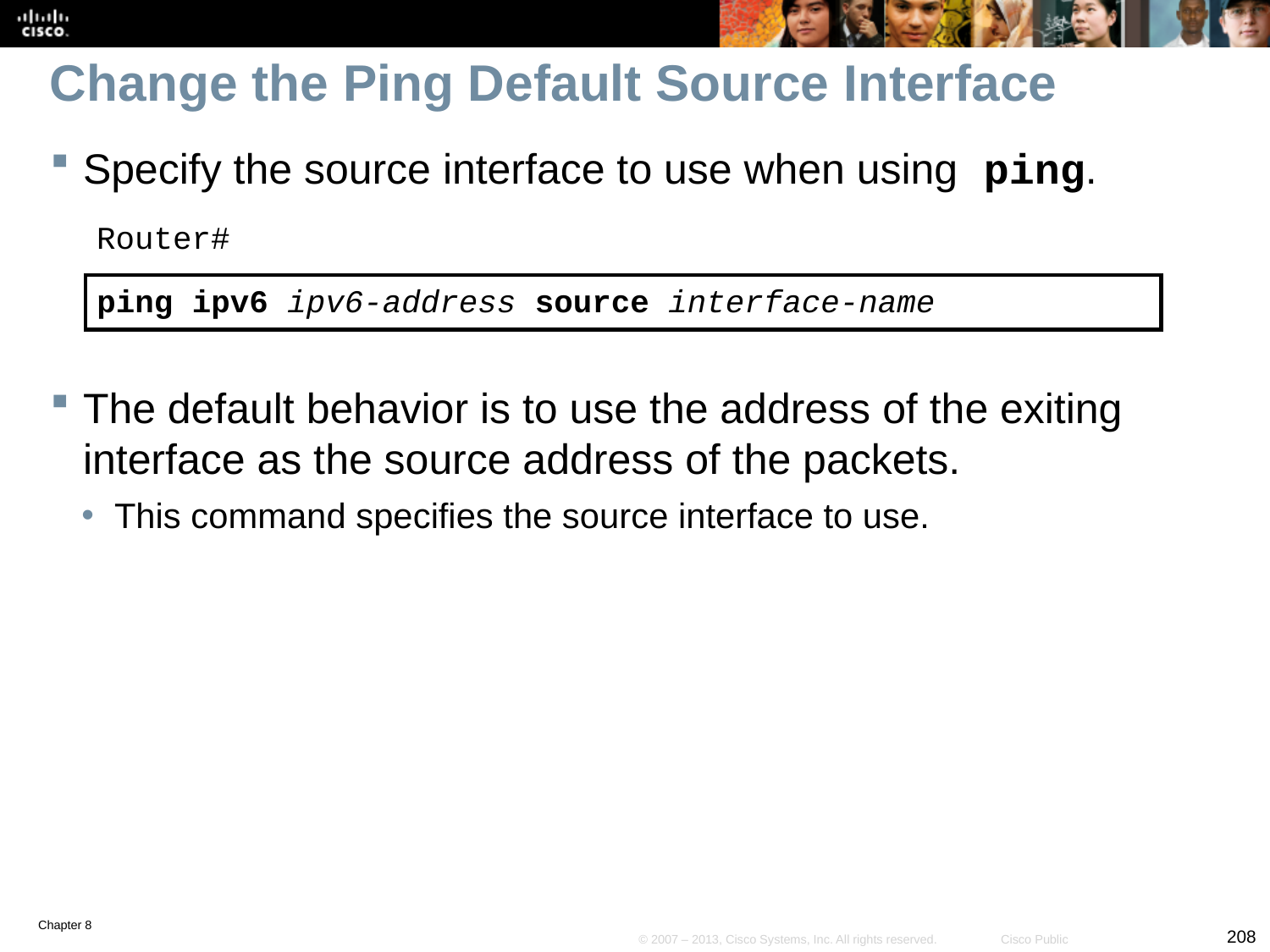

# Change the Ping Default Source Interface
Specify the source interface to use when using ping.
Router#
ping ipv6 ipv6-address source interface-name
The default behavior is to use the address of the exiting interface as the source address of the packets.
This command specifies the source interface to use.